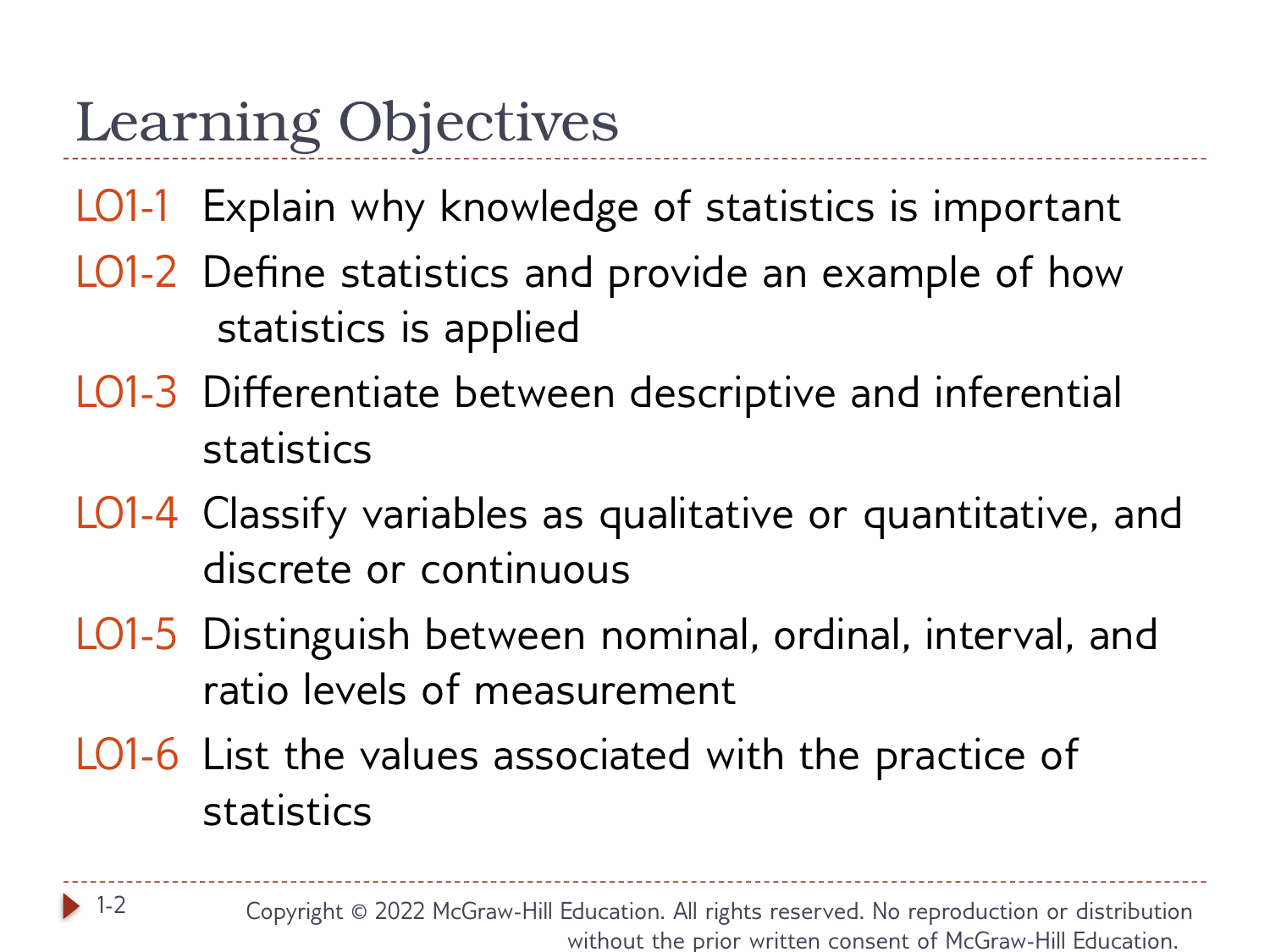

# Learning Objectives
LO1-1	Explain why knowledge of statistics is important
LO1-2	Define statistics and provide an example of how 	 statistics is applied
LO1-3	Differentiate between descriptive and inferential 	statistics
LO1-4	Classify variables as qualitative or quantitative, and 	discrete or continuous
LO1-5	Distinguish between nominal, ordinal, interval, and 	ratio levels of measurement
LO1-6	List the values associated with the practice of 	statistics
1-2
Copyright © 2022 McGraw-Hill Education. All rights reserved. No reproduction or distribution without the prior written consent of McGraw-Hill Education.